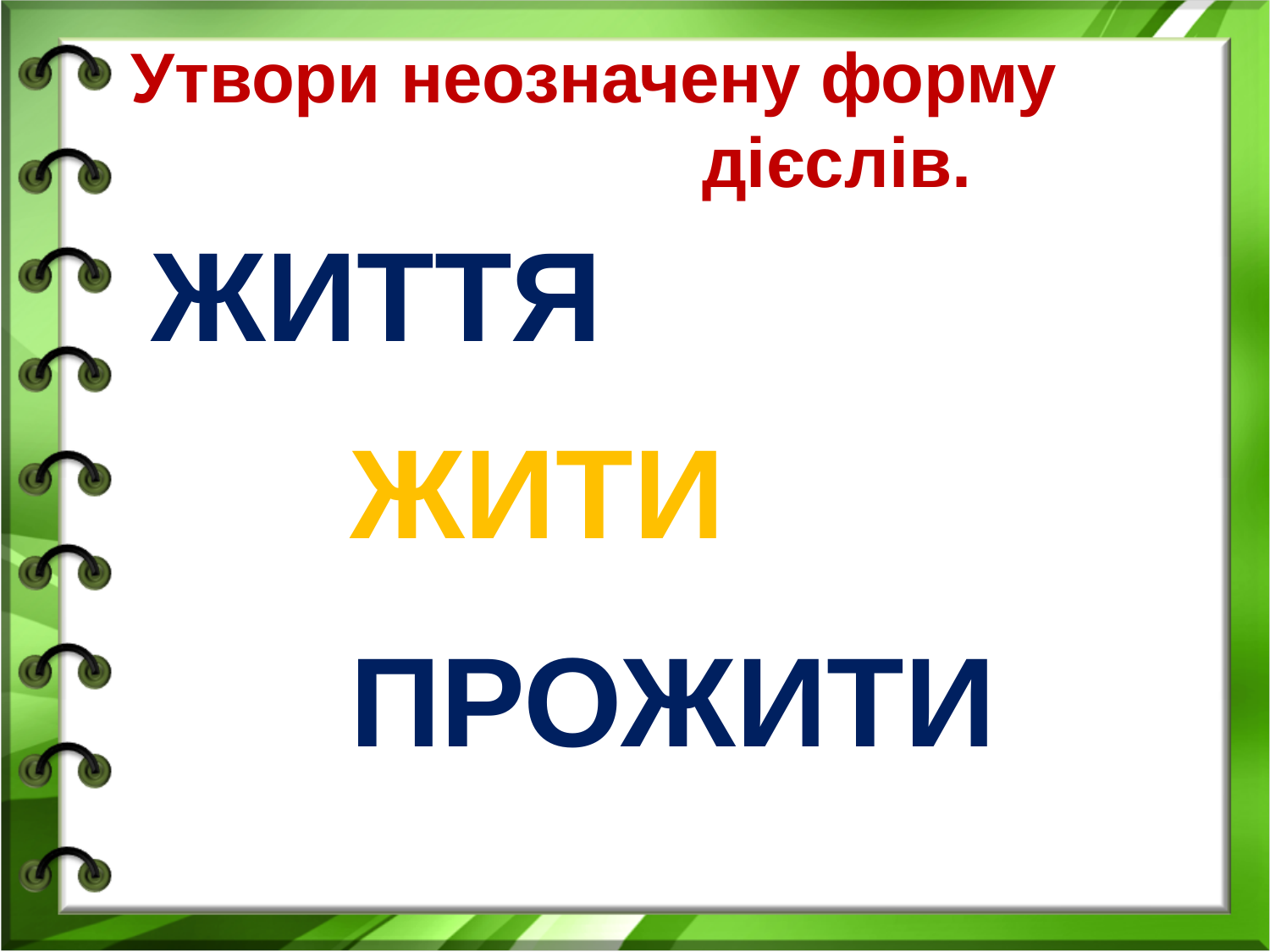

Утвори неозначену форму
                                дієслів.
життя
жити
прожити